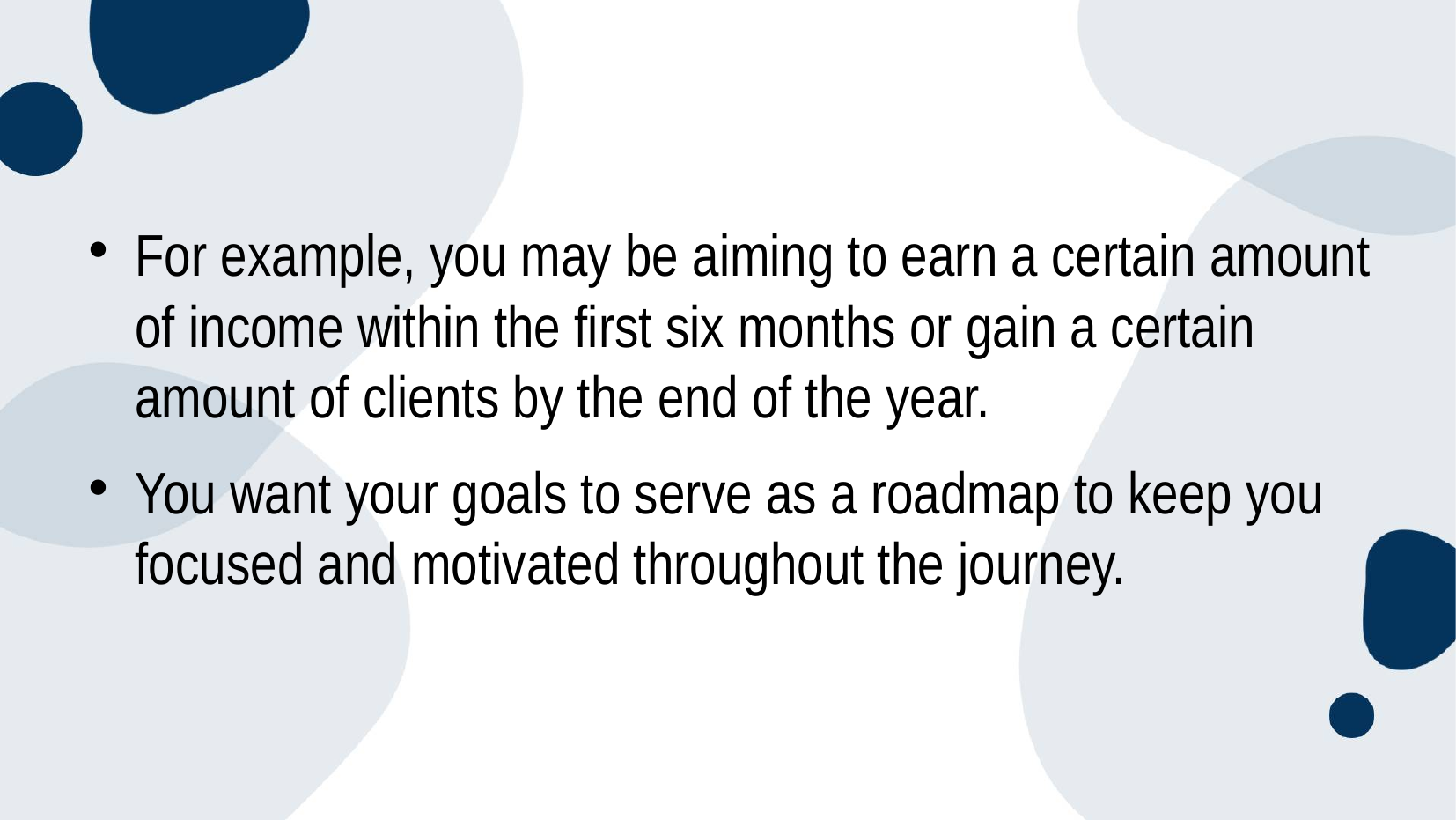

#
For example, you may be aiming to earn a certain amount of income within the first six months or gain a certain amount of clients by the end of the year.
You want your goals to serve as a roadmap to keep you focused and motivated throughout the journey.